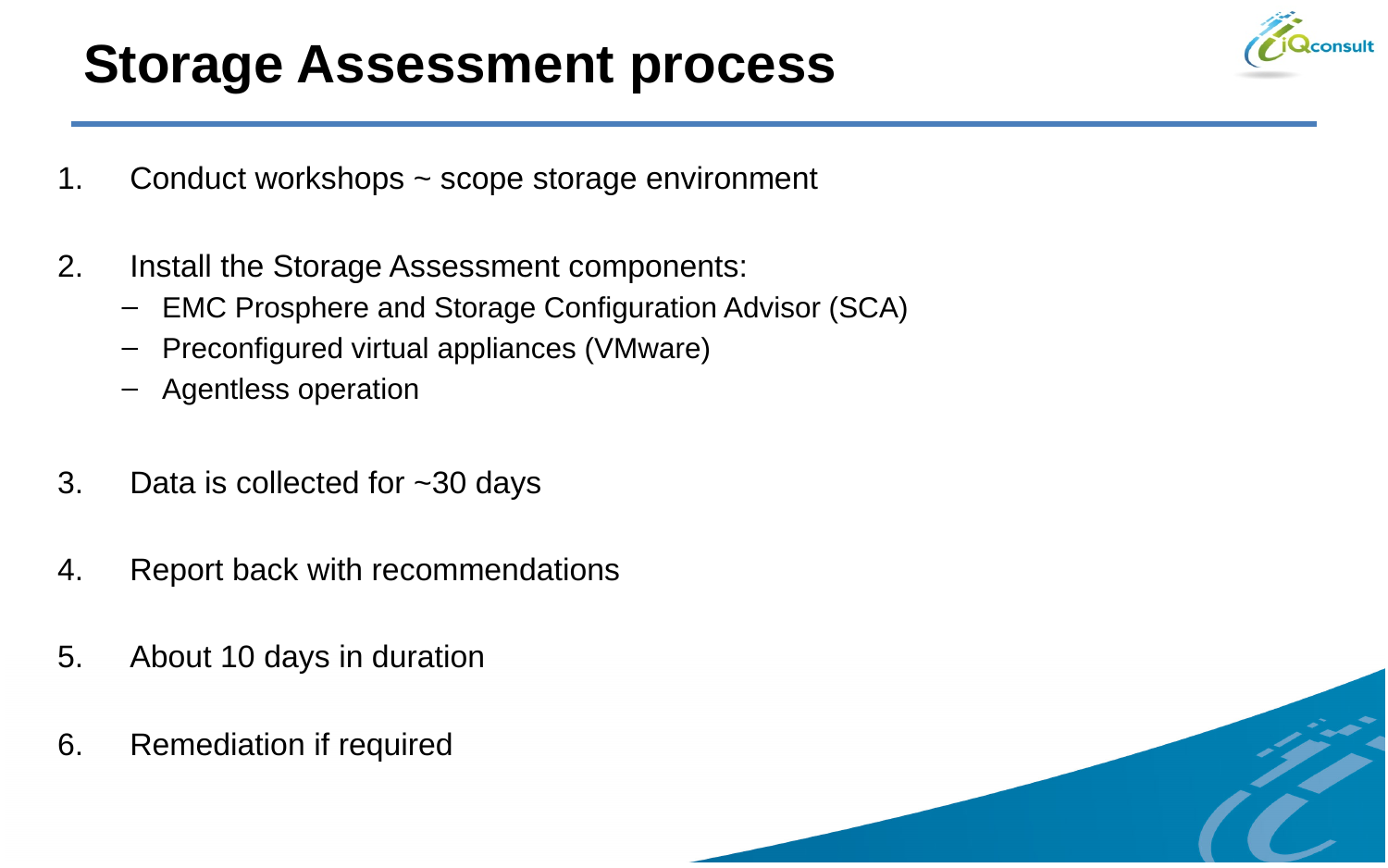

# Storage Assessment process
Conduct workshops ~ scope storage environment

Install the Storage Assessment components:
EMC Prosphere and Storage Configuration Advisor (SCA)
Preconfigured virtual appliances (VMware)
Agentless operation

Data is collected for ~30 days

Report back with recommendations

About 10 days in duration

Remediation if required